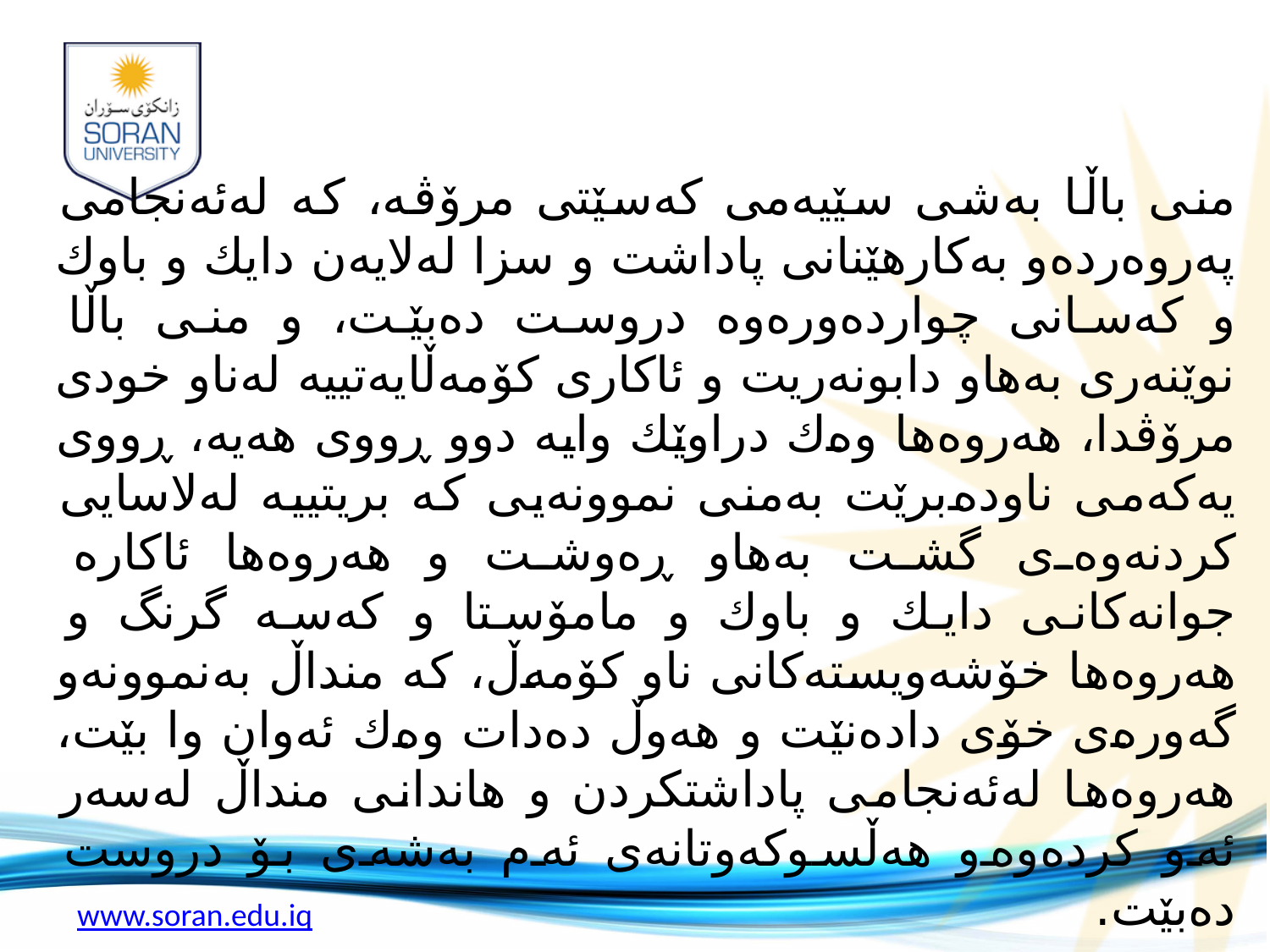

#
منی باڵا بەشی سێیەمی كەسێتی مرۆڤە، كە لەئەنجامی پەروەردەو بەكارهێنانی پاداشت و سزا لەلایەن دایك و باوك و كەسانی چواردەورەوە دروست دەبێت، و منی باڵا نوێنەری بەهاو دابونەریت و ئاكاری كۆمەڵایەتییە لەناو خودی مرۆڤدا، هەروەها وەك دراوێك وایە دوو ڕووی هەیە، ڕووی یەكەمی ناودەبرێت بەمنی نموونەیی كە بریتییە لەلاسایی كردنەوەی گشت بەهاو ڕەوشت و هەروەها ئاكارە جوانەكانی دایك و باوك و مامۆستا و كەسە گرنگ و هەروەها خۆشەویستەكانی ناو كۆمەڵ، كە منداڵ بەنموونەو گەورەی خۆی دادەنێت و هەوڵ دەدات وەك ئەوان وا بێت، هەروەها لەئەنجامی پاداشتكردن و هاندانی منداڵ لەسەر ئەو كردەوەو هەڵسوكەوتانەی ئەم بەشەی بۆ دروست دەبێت.